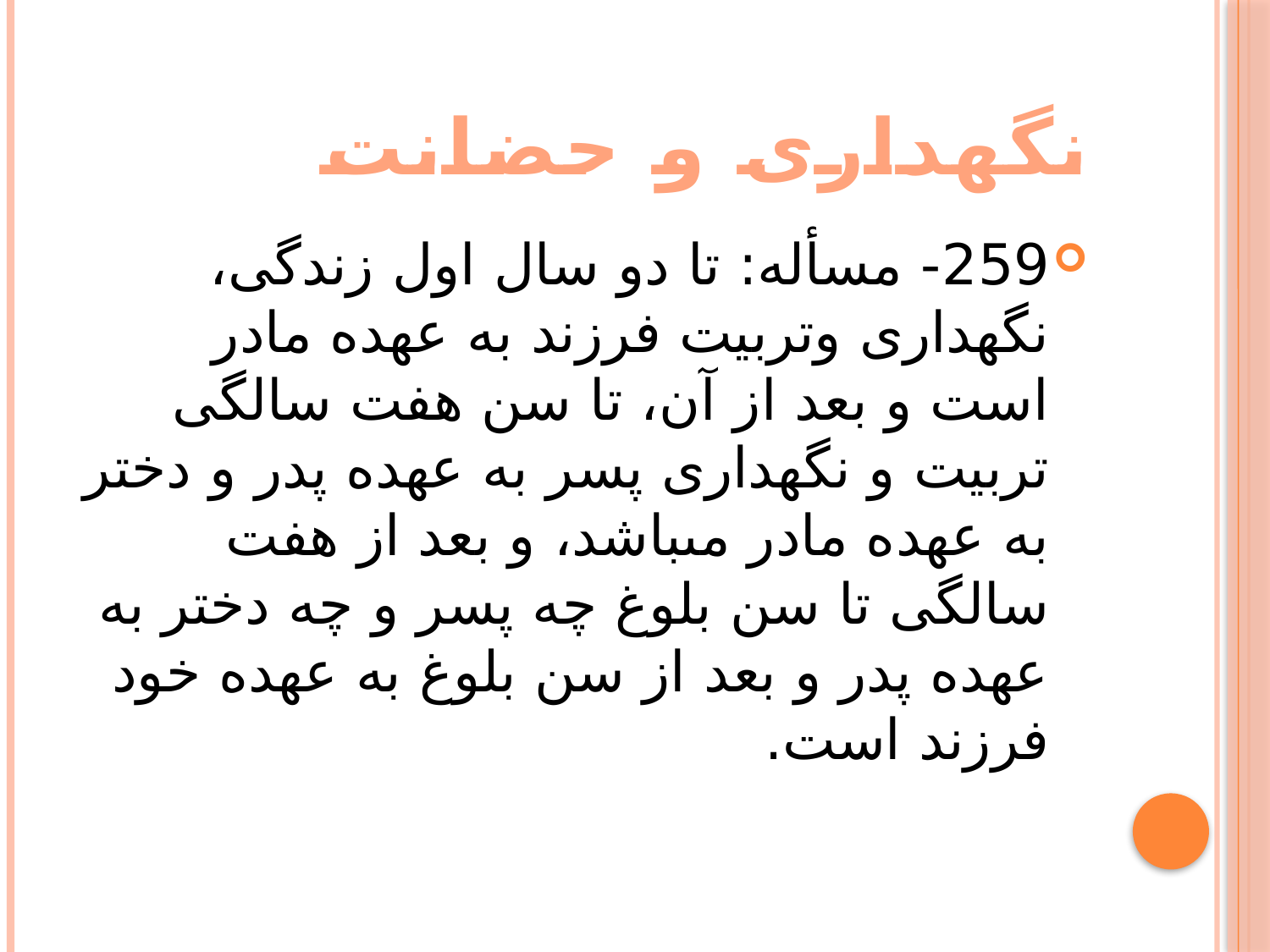

# نگهدارى و حضانت
259- مسأله: تا دو سال اول زندگى، نگهدارى وتربيت فرزند به عهده مادر است و بعد از آن، تا سن هفت سالگى تربيت و نگهدارى پسر به عهده پدر و دختر به عهده مادر مى‏باشد، و بعد از هفت سالگى تا سن بلوغ چه پسر و چه دختر به عهده پدر و بعد از سن بلوغ به عهده خود فرزند است.